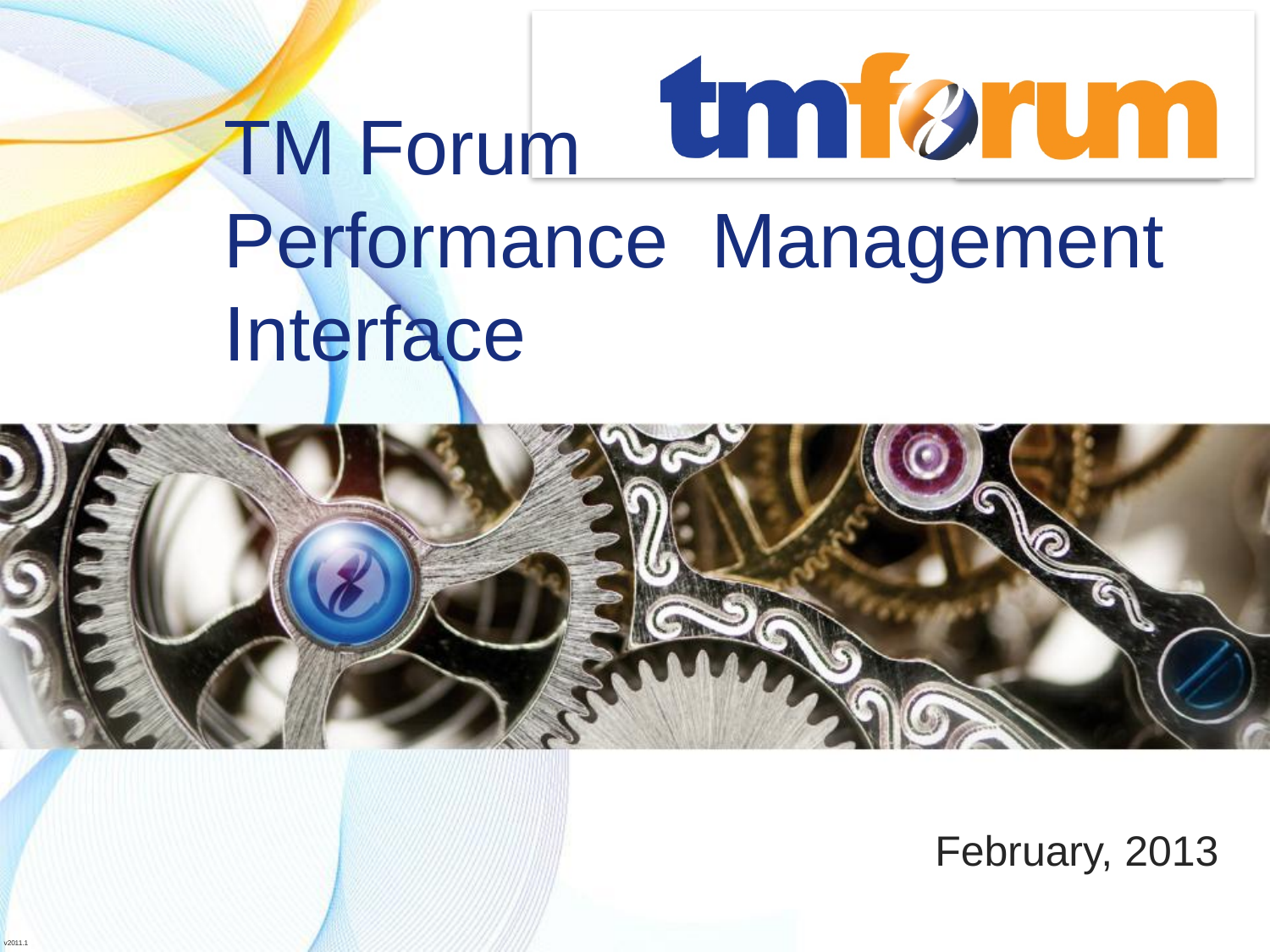

# TM Forum Performance  Management Interface
February, 2013